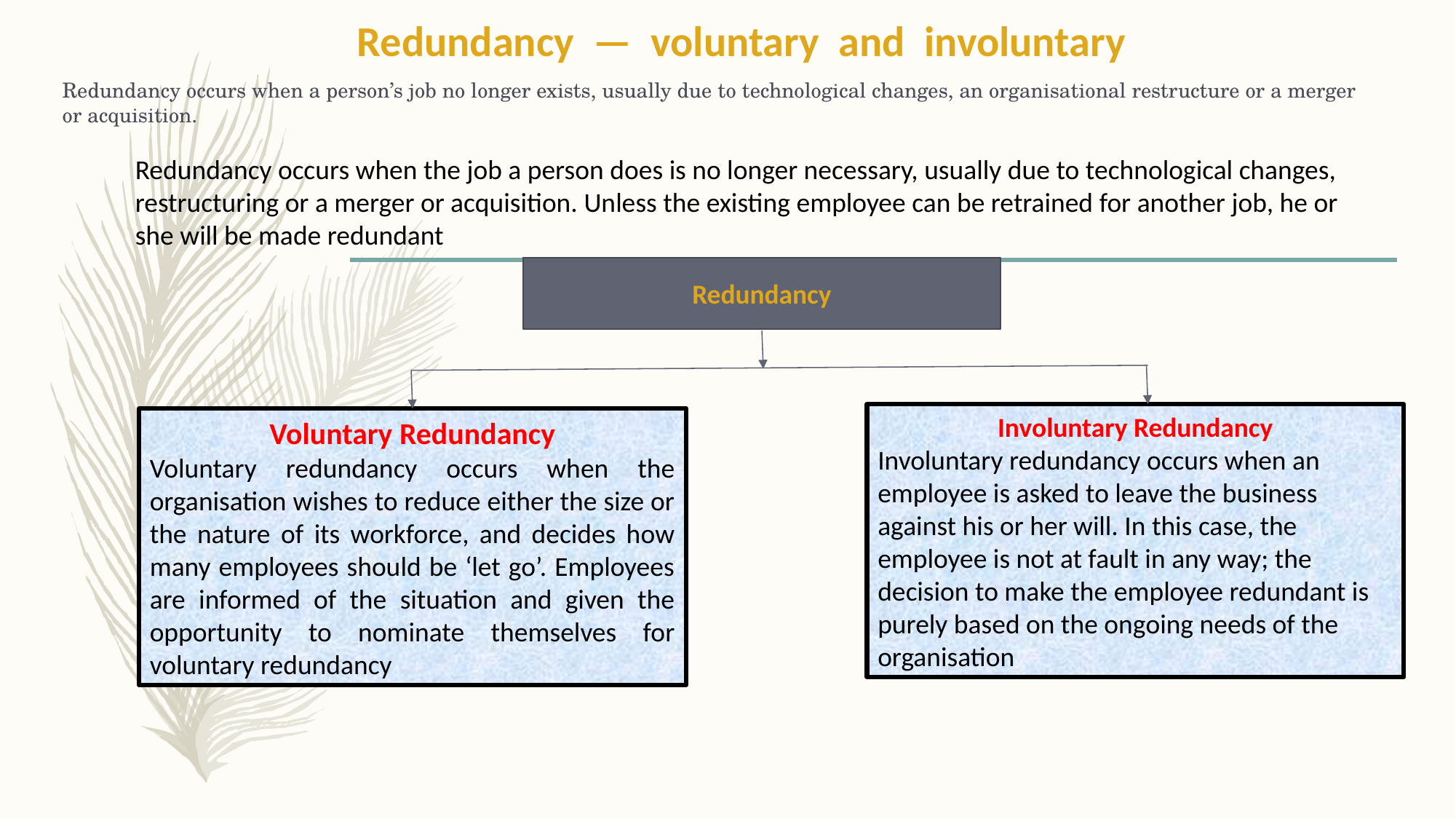

Redundancy  —  voluntary  and  involuntary
# Redundancy occurs when a person’s job no longer exists, usually due to technological changes, an organisational restructure or a merger or acquisition.
Redundancy occurs when the job a person does is no longer necessary, usually due to technological changes, restructuring or a merger or acquisition. Unless the existing employee can be retrained for another job, he or she will be made redundant
Redundancy
Involuntary Redundancy
Involuntary redundancy occurs when an employee is asked to leave the business against his or her will. In this case, the employee is not at fault in any way; the decision to make the employee redundant is purely based on the ongoing needs of the organisation
Voluntary Redundancy
Voluntary redundancy occurs when the organisation wishes to reduce either the size or the nature of its workforce, and decides how many employees should be ‘let go’. Employees are informed of the situation and given the opportunity to nominate themselves for voluntary redundancy